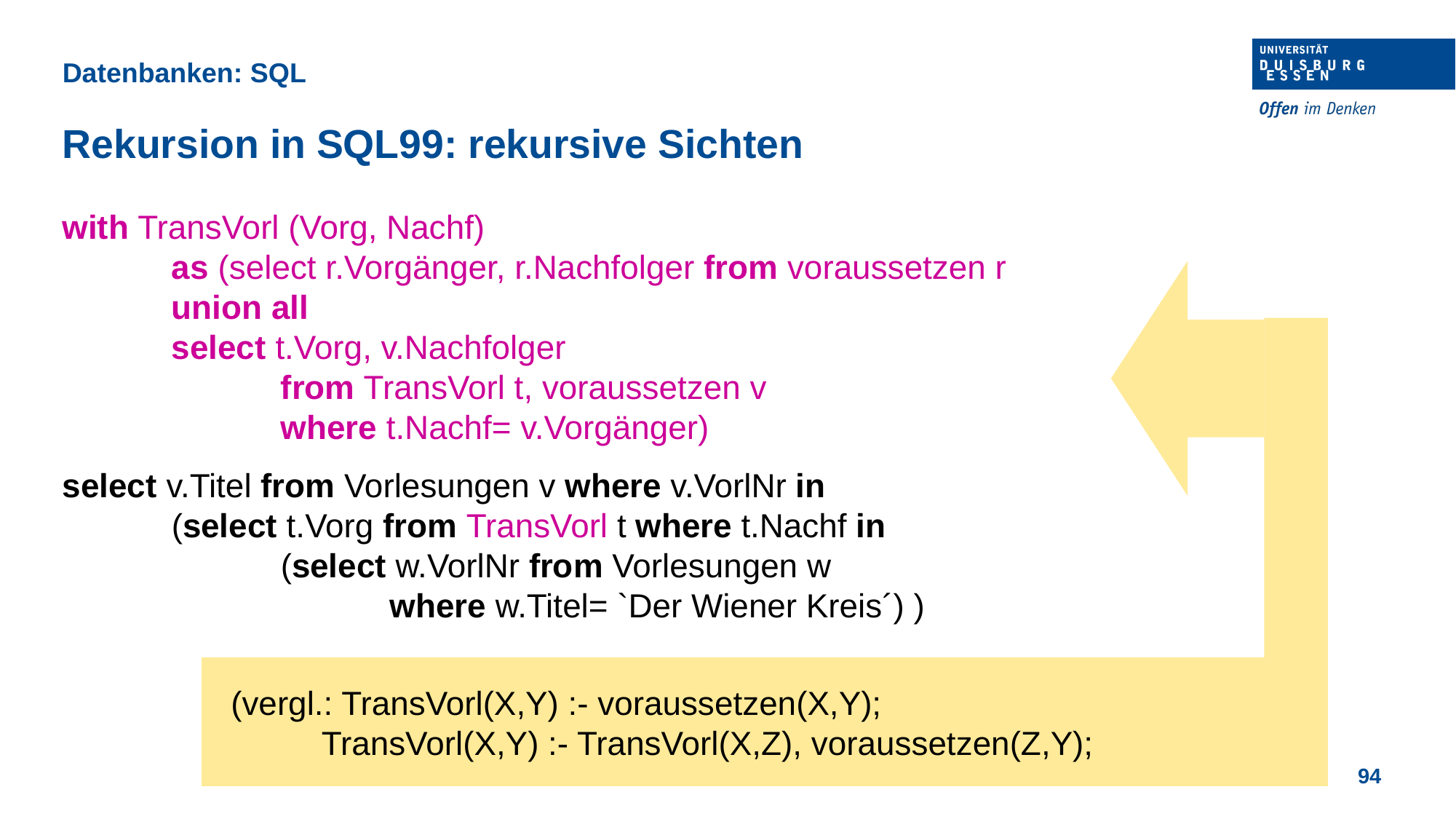

Datenbanken: SQL
Rekursion in SQL99: rekursive Sichten
with TransVorl (Vorg, Nachf)
	as (select r.Vorgänger, r.Nachfolger from voraussetzen r
	union all
	select t.Vorg, v.Nachfolger
		from TransVorl t, voraussetzen v
		where t.Nachf= v.Vorgänger)
select v.Titel from Vorlesungen v where v.VorlNr in
	(select t.Vorg from TransVorl t where t.Nachf in
		(select w.VorlNr from Vorlesungen w
			where w.Titel= `Der Wiener Kreis´) )

  (vergl.: TransVorl(X,Y) :- voraussetzen(X,Y);
	TransVorl(X,Y) :- TransVorl(X,Z), voraussetzen(Z,Y);
94